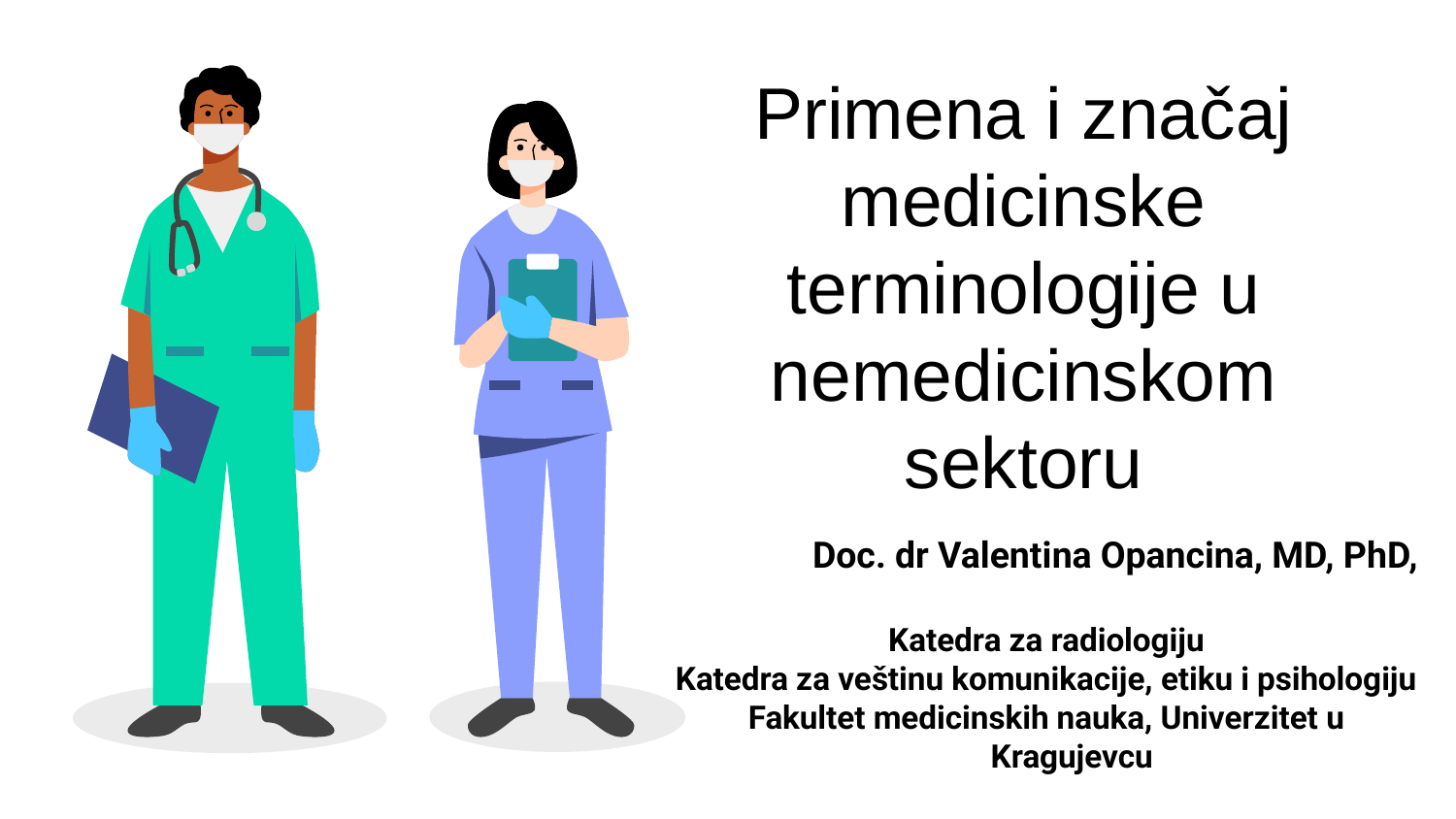

# Primena i značaj medicinske terminologije u nemedicinskom sektoru

Doc. dr Valentina Opancina, MD, PhD,

Katedra za radiologiju
Katedra za veštinu komunikacije, etiku i psihologiju
Fakultet medicinskih nauka, Univerzitet u Kragujevcu